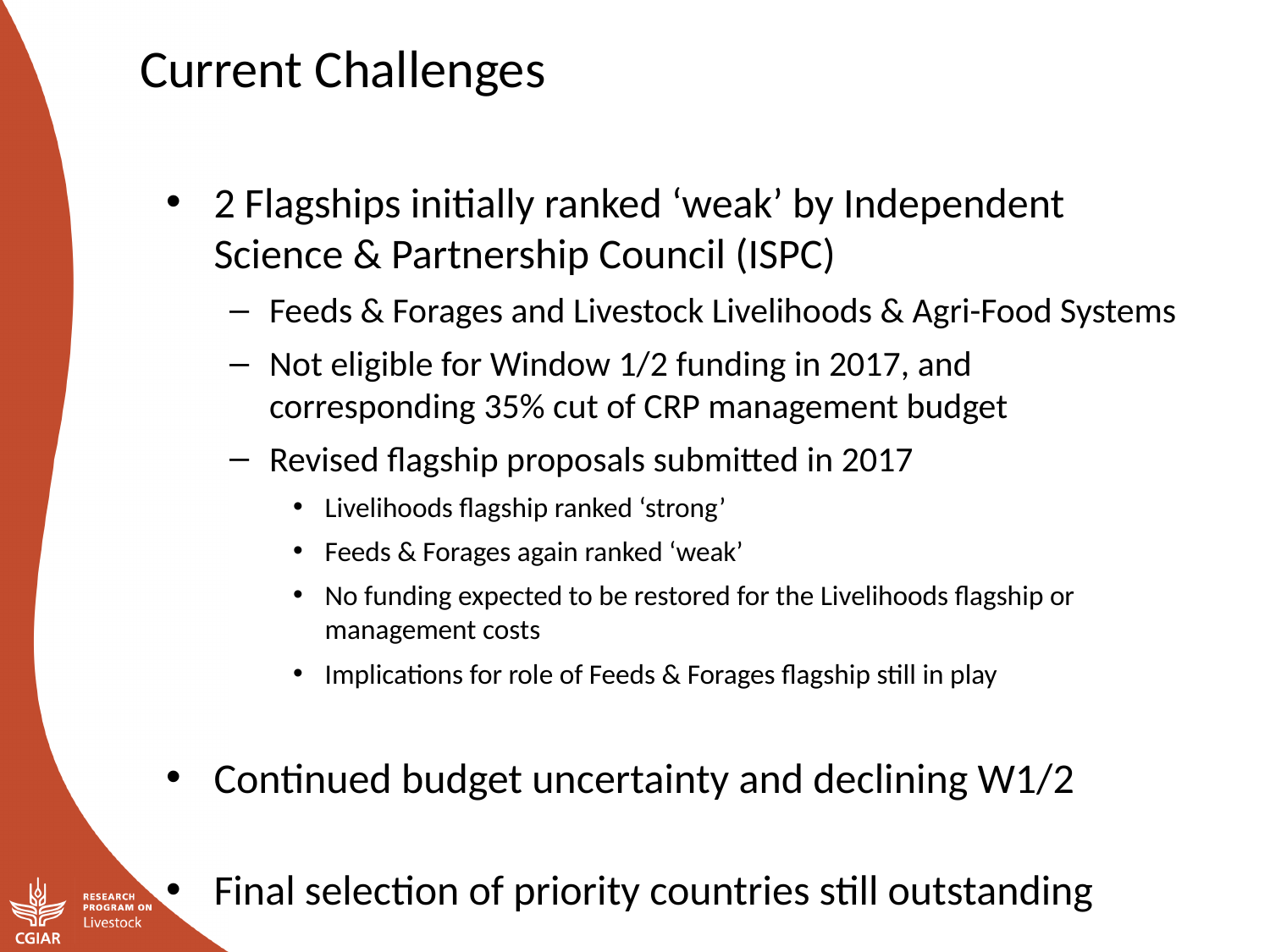

Current Challenges
2 Flagships initially ranked ‘weak’ by Independent Science & Partnership Council (ISPC)
Feeds & Forages and Livestock Livelihoods & Agri-Food Systems
Not eligible for Window 1/2 funding in 2017, and corresponding 35% cut of CRP management budget
Revised flagship proposals submitted in 2017
Livelihoods flagship ranked ‘strong’
Feeds & Forages again ranked ‘weak’
No funding expected to be restored for the Livelihoods flagship or management costs
Implications for role of Feeds & Forages flagship still in play
Continued budget uncertainty and declining W1/2
Final selection of priority countries still outstanding